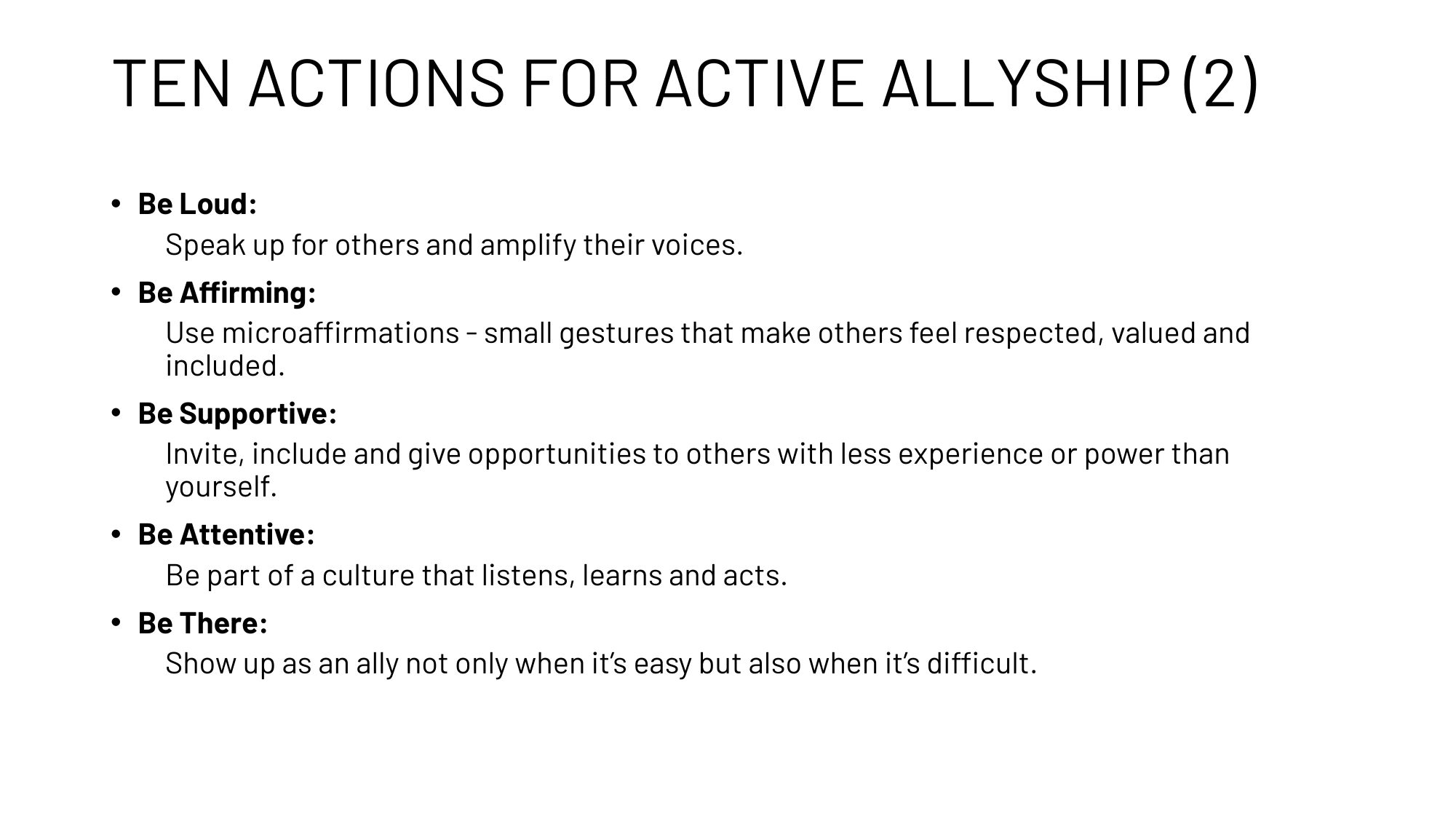

TEN ACTIONS FOR ACTIVE ALLYSHIP (2)
Be Loud:
Speak up for others and amplify their voices.
Be Affirming:
Use microaffirmations - small gestures that make others feel respected, valued and included.
Be Supportive:
Invite, include and give opportunities to others with less experience or power than yourself.
Be Attentive:
Be part of a culture that listens, learns and acts.
Be There:
Show up as an ally not only when it’s easy but also when it’s difficult.